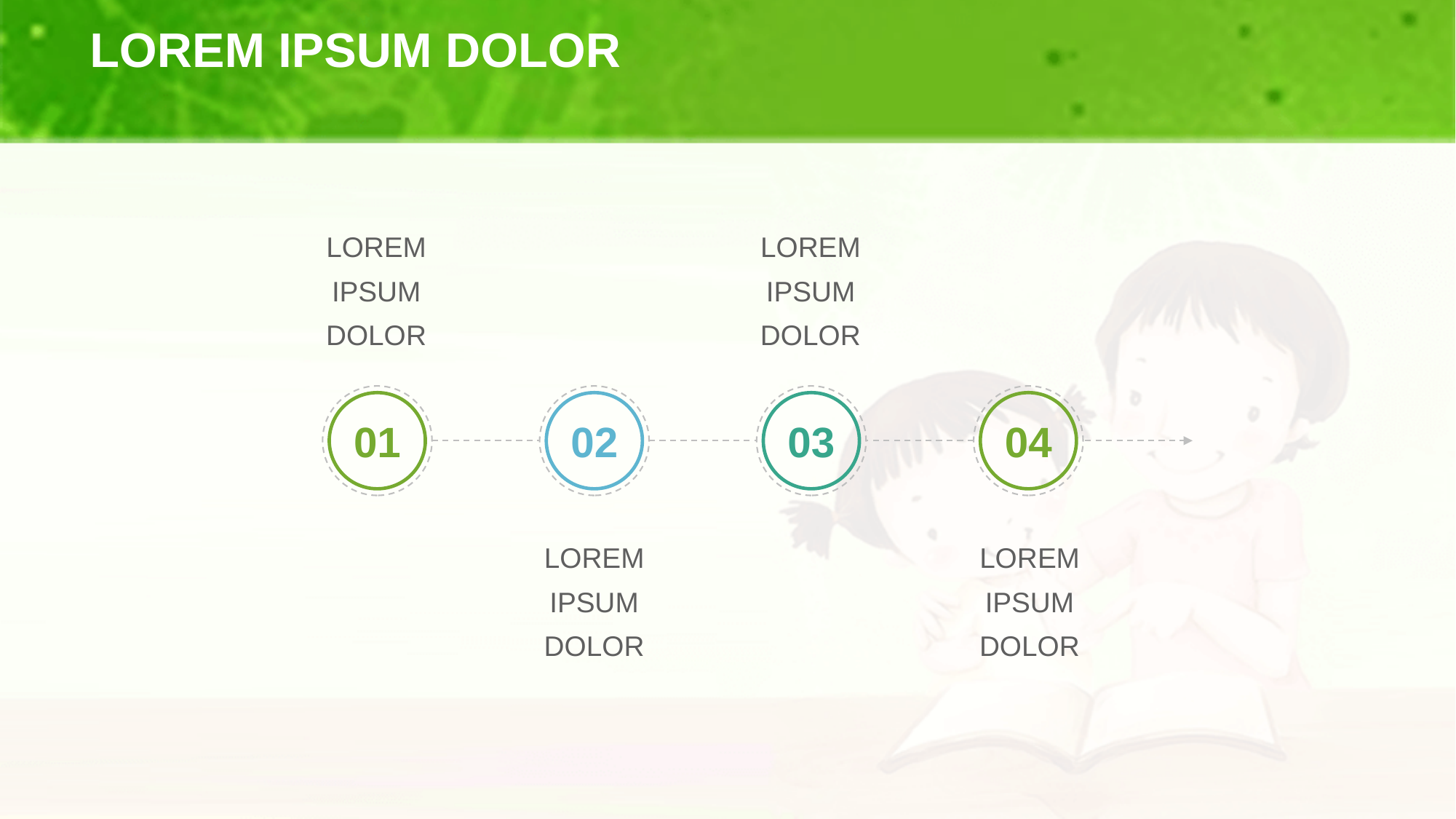

LOREM IPSUM DOLOR
LOREM IPSUM DOLOR
LOREM IPSUM DOLOR

01

02

03

04
LOREM IPSUM DOLOR
LOREM IPSUM DOLOR